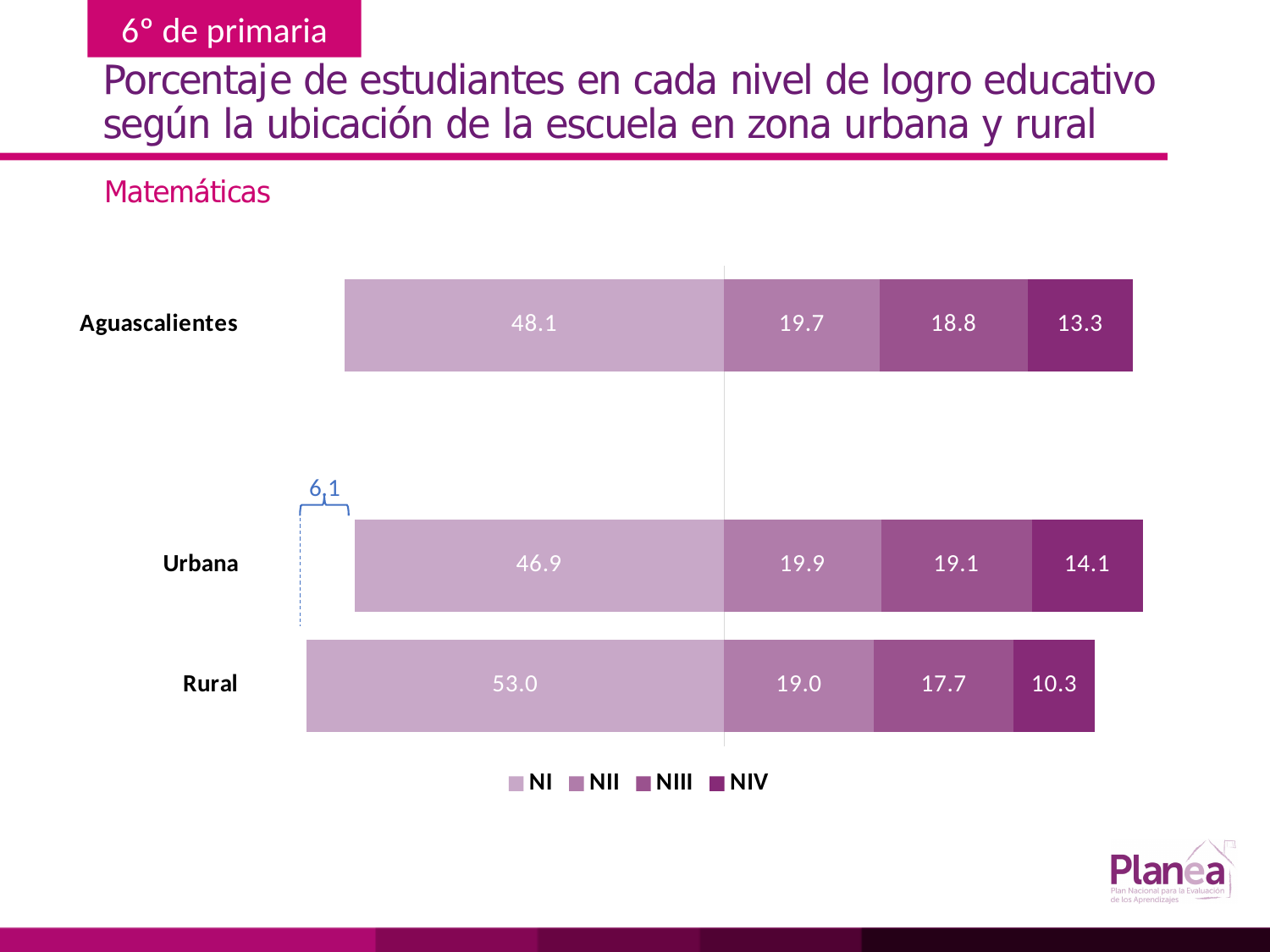

# Porcentaje de estudiantes en cada nivel de logro educativo según la ubicación de la escuela en zona urbana y rural

Matemáticas

### Chart

| Category |  |  |  |  |
|---|---|---|---|---|
| Rural | -53.0 | 19.0 | 17.7 | 10.3 |
| Urbana | -46.9 | 19.9 | 19.1 | 14.1 |
|  | None | None | None | None |
| Aguascalientes | -48.1 | 19.7 | 18.8 | 13.3 |
6.1